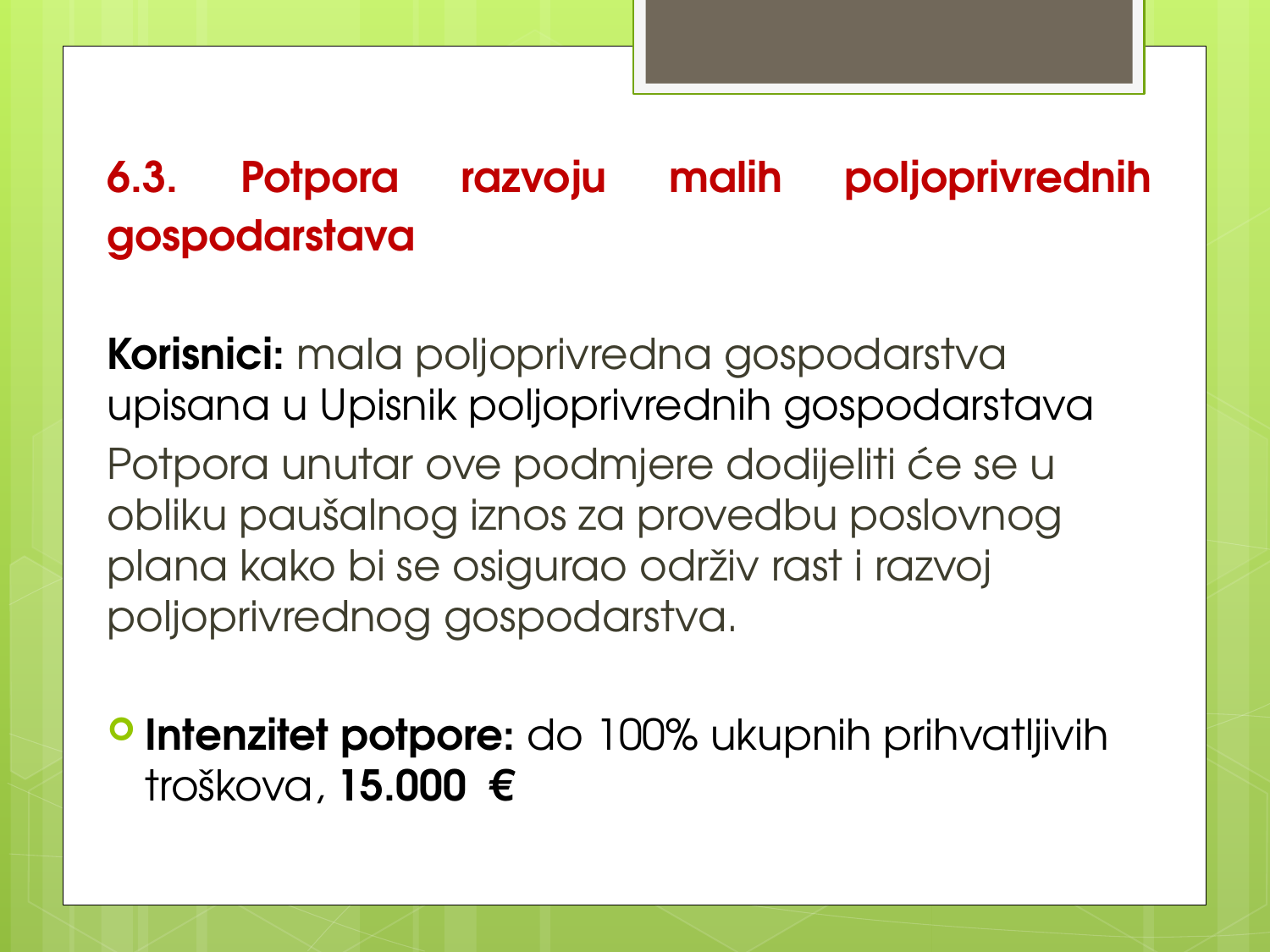

6.3. Potpora razvoju malih poljoprivrednih gospodarstava

Korisnici: mala poljoprivredna gospodarstva upisana u Upisnik poljoprivrednih gospodarstava
Potpora unutar ove podmjere dodijeliti će se u obliku paušalnog iznos za provedbu poslovnog plana kako bi se osigurao održiv rast i razvoj poljoprivrednog gospodarstva.

Intenzitet potpore: do 100% ukupnih prihvatljivih troškova, 15.000  €